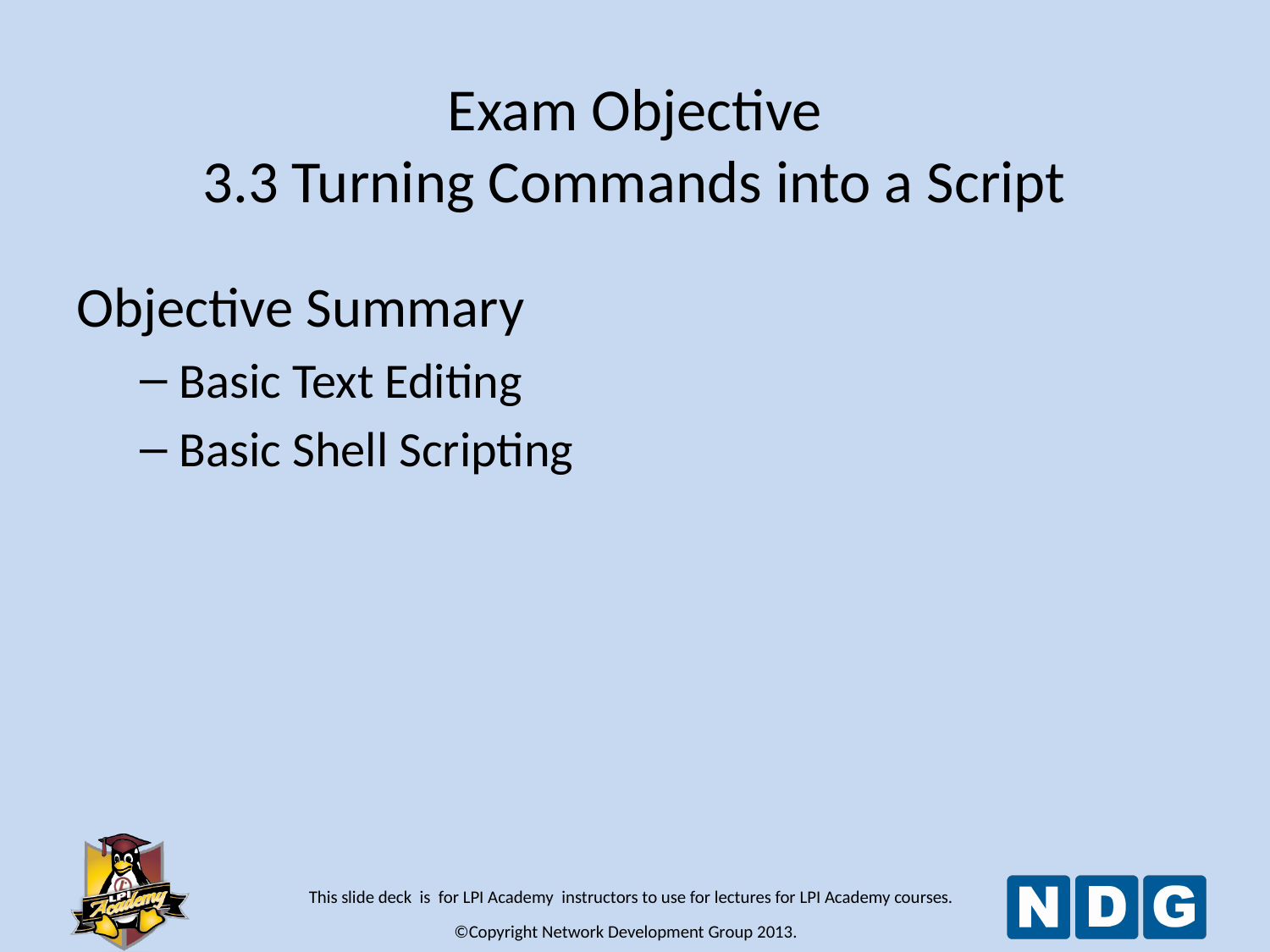

# Exam Objective 3.3 Turning Commands into a Script
Objective Summary
Basic Text Editing
Basic Shell Scripting